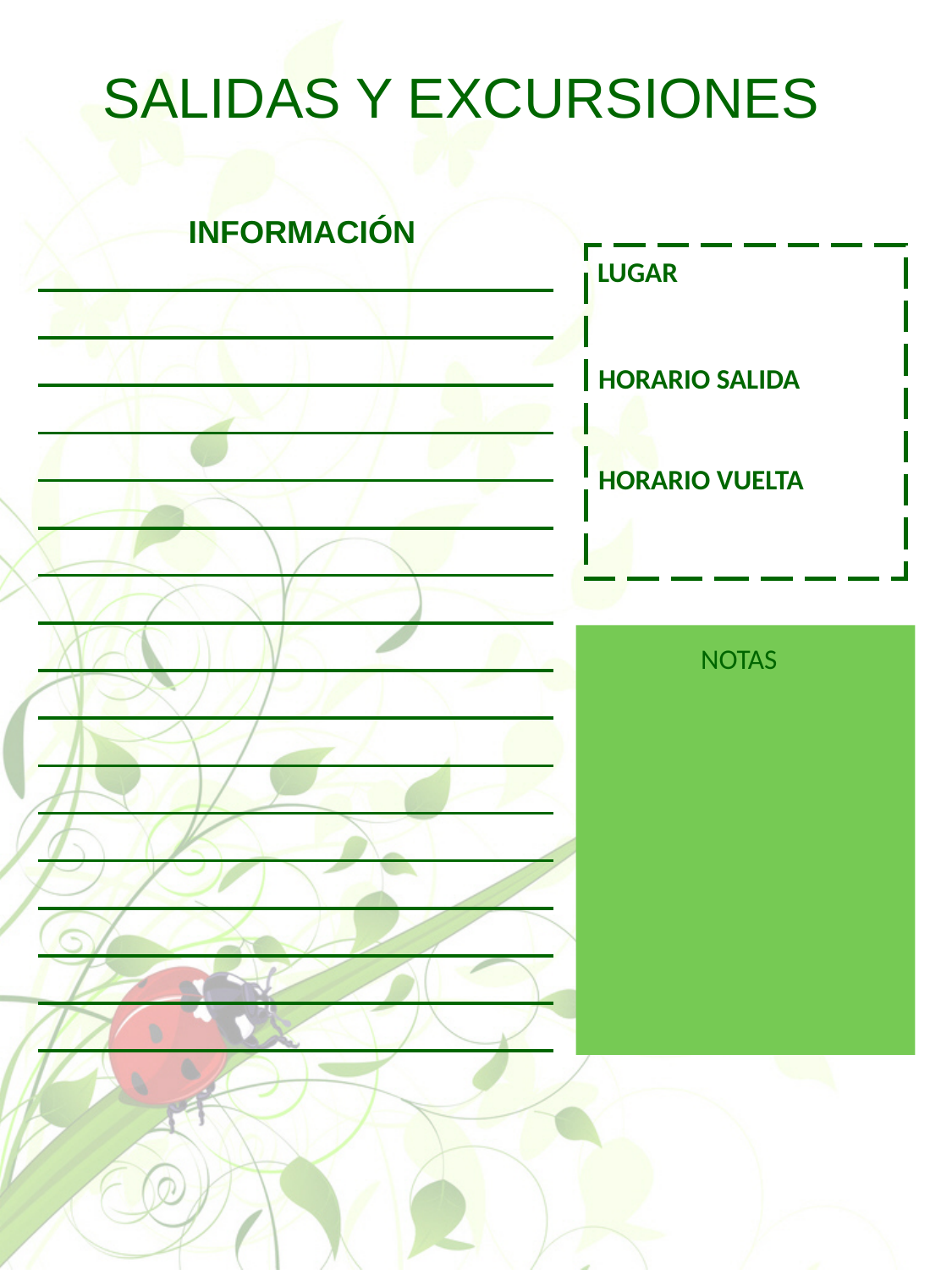

SALIDAS Y EXCURSIONES
INFORMACIÓN

LUGAR
HORARIO SALIDA
HORARIO VUELTA

NOTAS